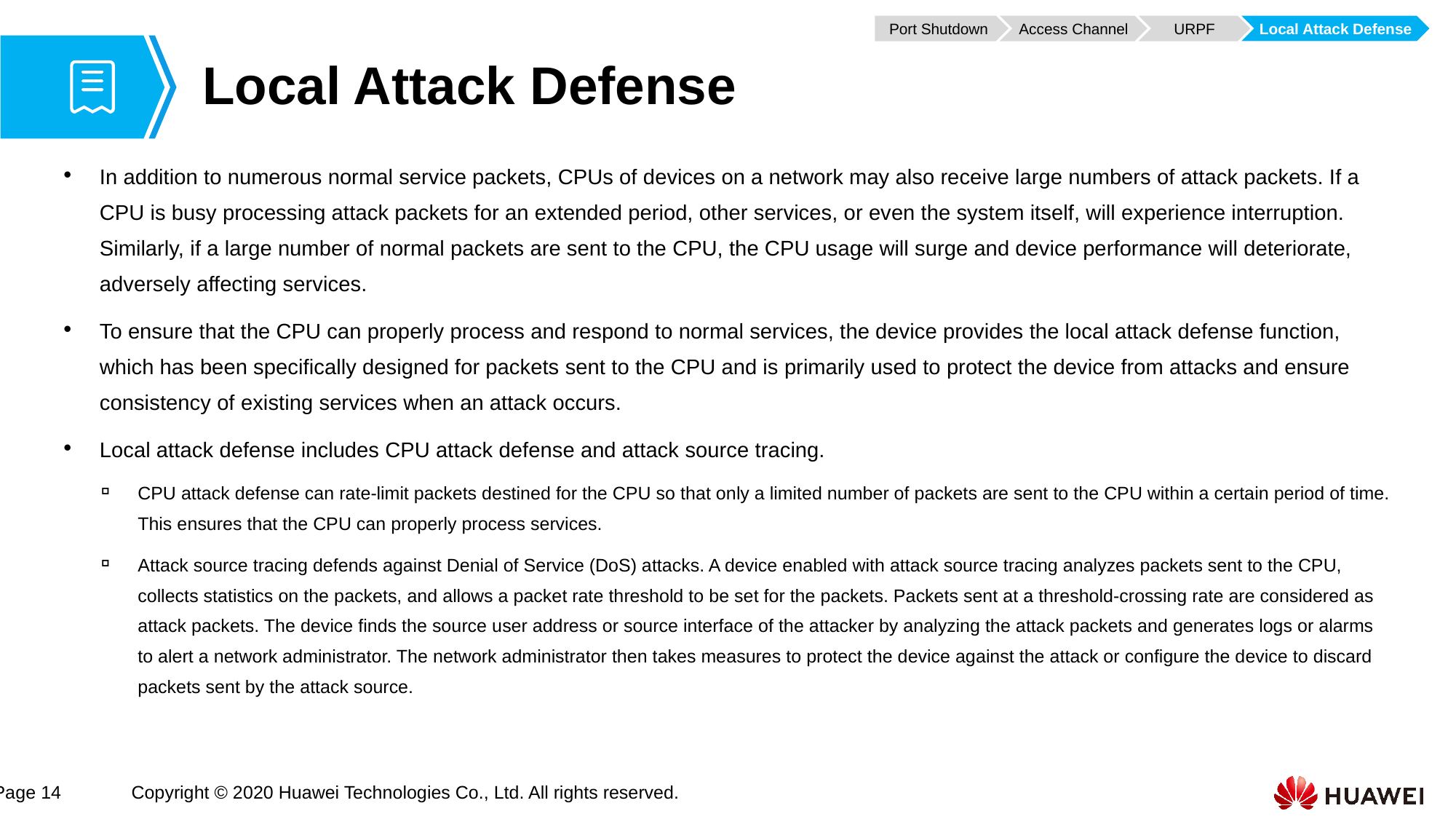

Port Shutdown
Access Channel
URPF
Local Attack Defense
# Local Attack Defense
In addition to numerous normal service packets, CPUs of devices on a network may also receive large numbers of attack packets. If a CPU is busy processing attack packets for an extended period, other services, or even the system itself, will experience interruption. Similarly, if a large number of normal packets are sent to the CPU, the CPU usage will surge and device performance will deteriorate, adversely affecting services.
To ensure that the CPU can properly process and respond to normal services, the device provides the local attack defense function, which has been specifically designed for packets sent to the CPU and is primarily used to protect the device from attacks and ensure consistency of existing services when an attack occurs.
Local attack defense includes CPU attack defense and attack source tracing.
CPU attack defense can rate-limit packets destined for the CPU so that only a limited number of packets are sent to the CPU within a certain period of time. This ensures that the CPU can properly process services.
Attack source tracing defends against Denial of Service (DoS) attacks. A device enabled with attack source tracing analyzes packets sent to the CPU, collects statistics on the packets, and allows a packet rate threshold to be set for the packets. Packets sent at a threshold-crossing rate are considered as attack packets. The device finds the source user address or source interface of the attacker by analyzing the attack packets and generates logs or alarms to alert a network administrator. The network administrator then takes measures to protect the device against the attack or configure the device to discard packets sent by the attack source.